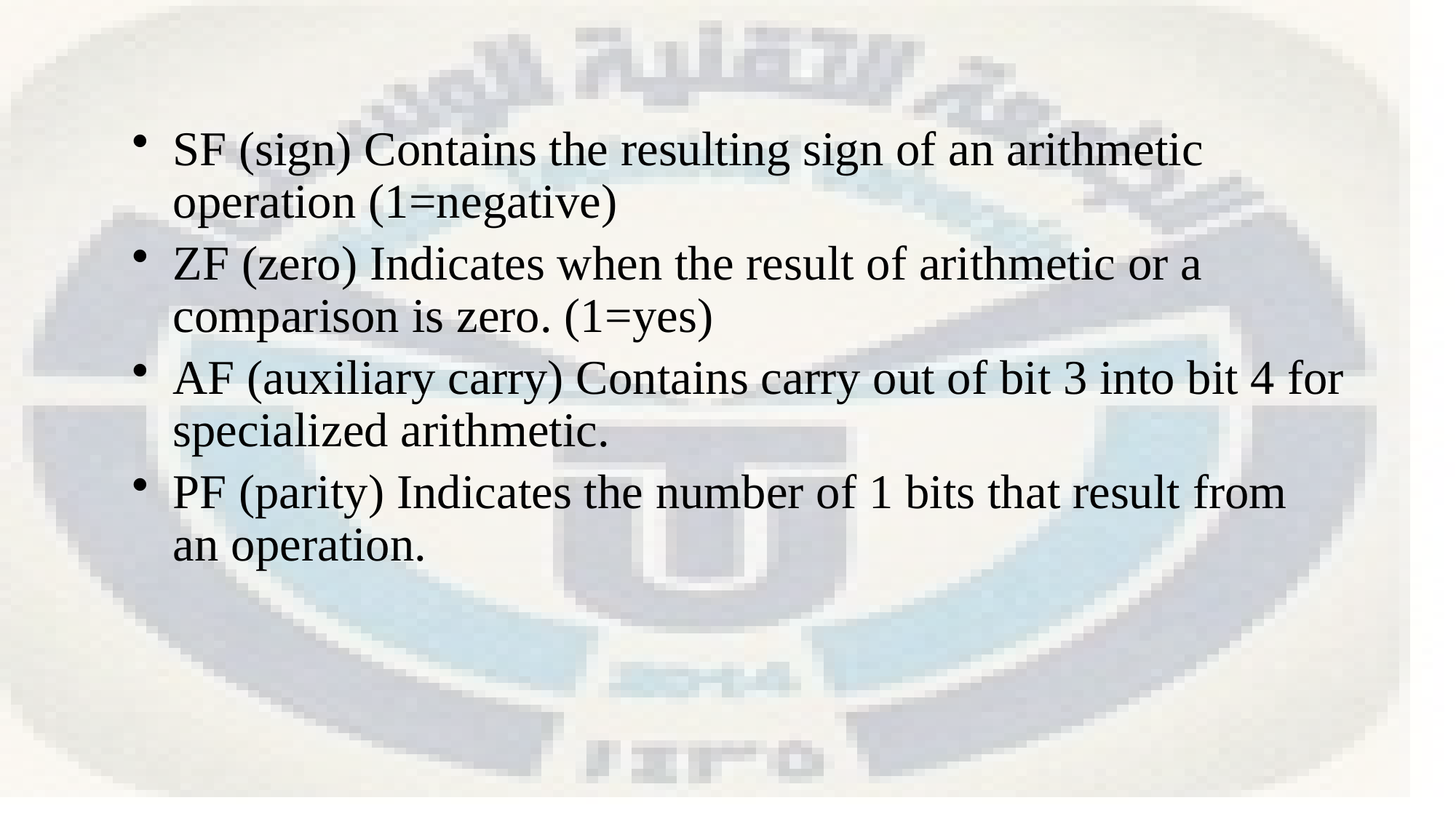

SF (sign) Contains the resulting sign of an arithmetic operation (1=negative)
ZF (zero) Indicates when the result of arithmetic or a comparison is zero. (1=yes)
AF (auxiliary carry) Contains carry out of bit 3 into bit 4 for specialized arithmetic.
PF (parity) Indicates the number of 1 bits that result from an operation.